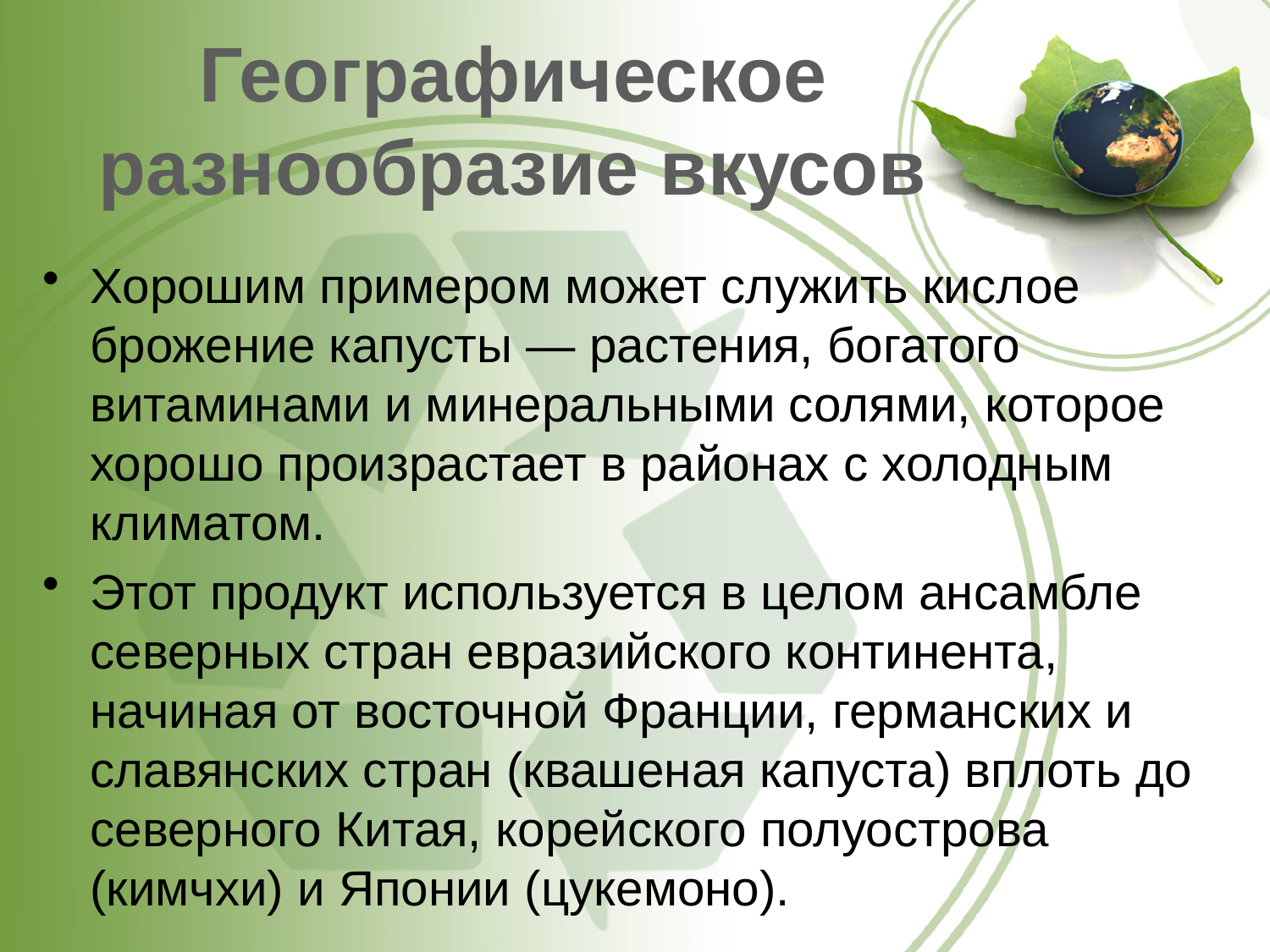

# Географическое разнообразие вкусов
Хорошим примером может служить кислое брожение капусты — растения, богатого витаминами и минеральными солями, которое хорошо произрастает в районах с холодным климатом.
Этот продукт используется в целом ансамбле северных стран евразийского континента, начиная от восточной Франции, германских и славянских стран (квашеная капуста) вплоть до северного Китая, корейского полуострова (кимчхи) и Японии (цукемоно).